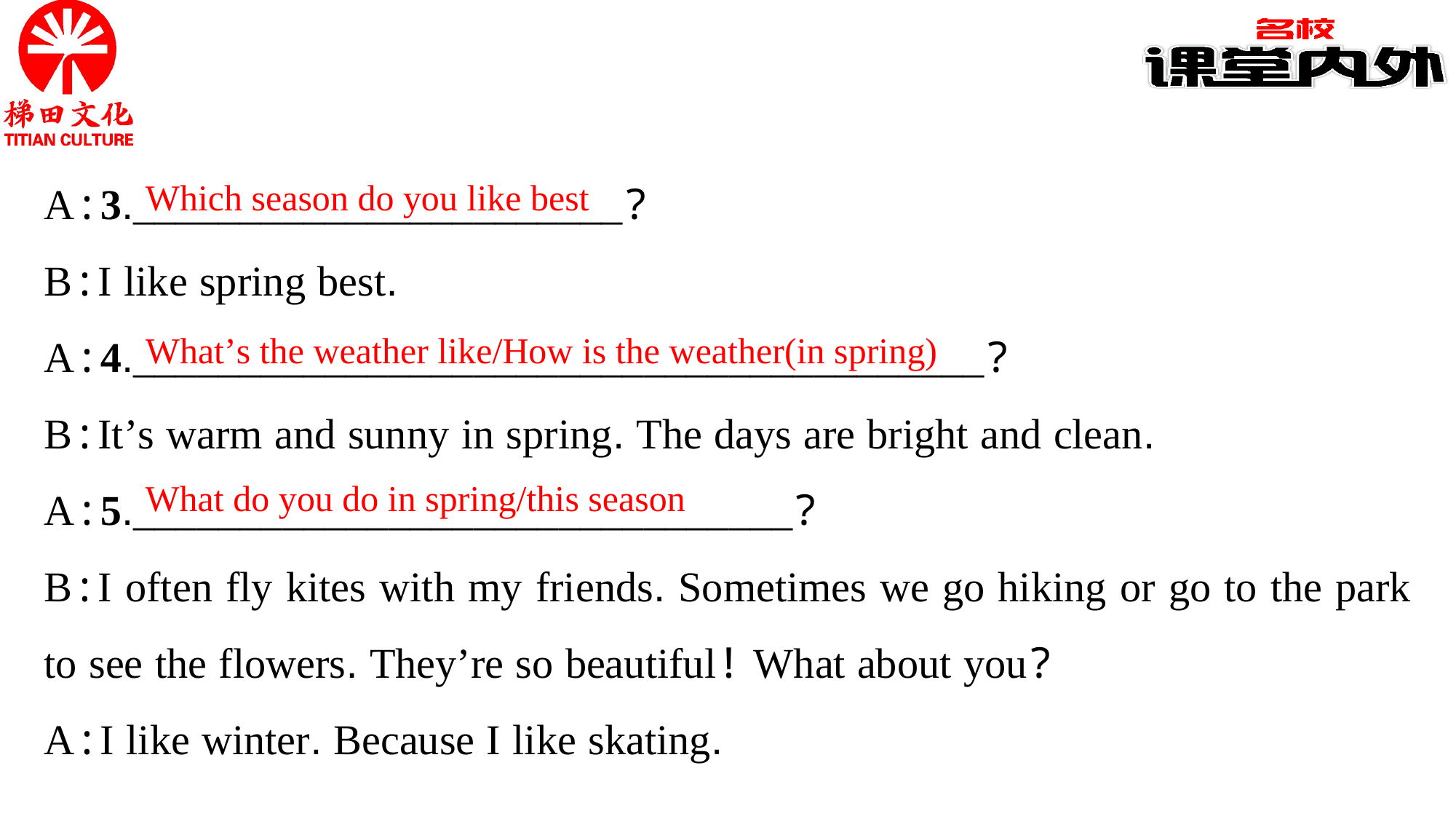

A:3._______________________?
B:I like spring best.
A:4.________________________________________?
B:It’s warm and sunny in spring. The days are bright and clean.
A:5._______________________________?
B:I often fly kites with my friends. Sometimes we go hiking or go to the park to see the flowers. They’re so beautiful! What about you?
A:I like winter. Because I like skating.
Which season do you like best
What’s the weather like/How is the weather(in spring)
What do you do in spring/this season